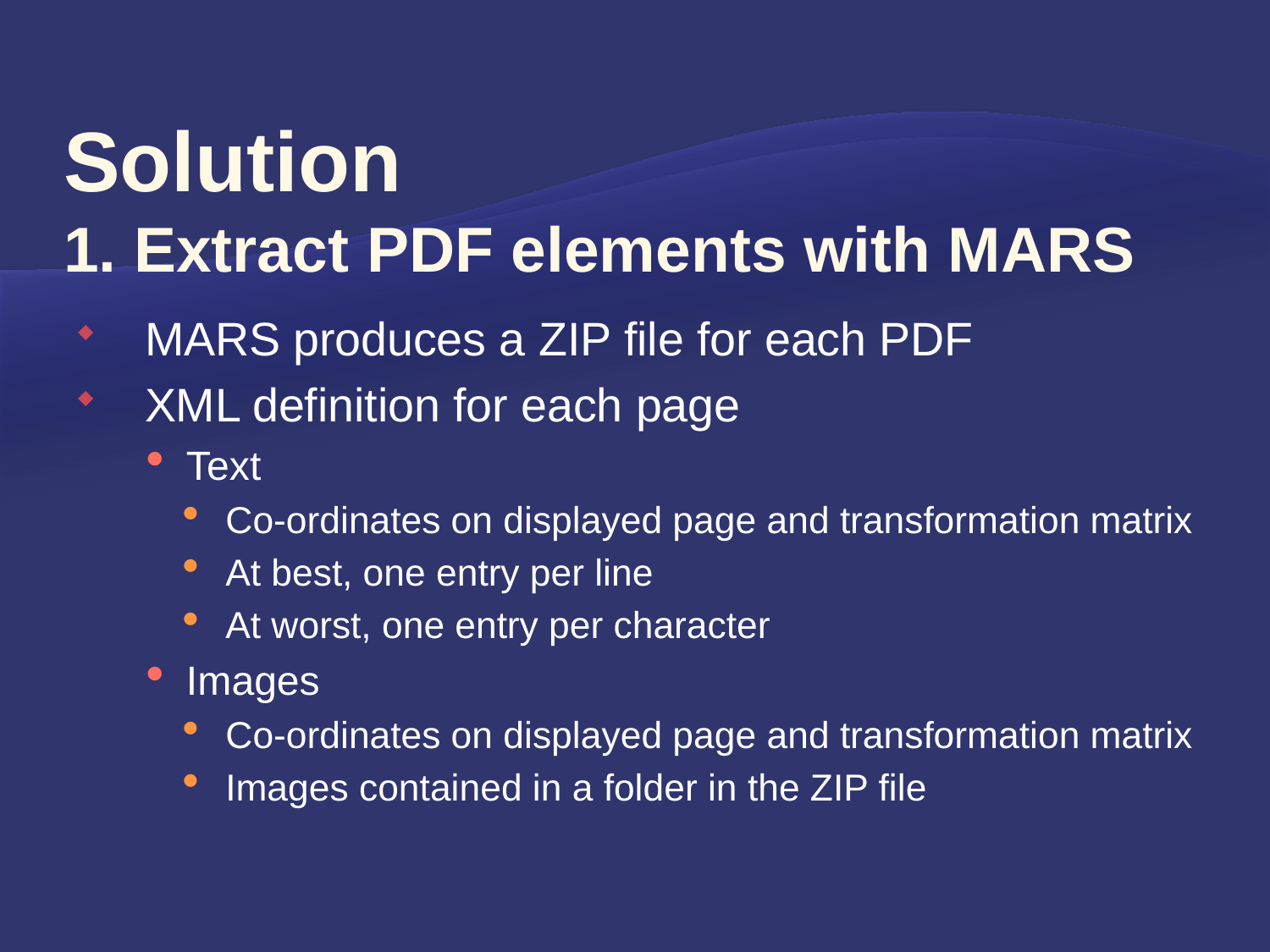

# Solution 1. Extract PDF elements with MARS
MARS produces a ZIP file for each PDF
XML definition for each page
Text
Co-ordinates on displayed page and transformation matrix
At best, one entry per line
At worst, one entry per character
Images
Co-ordinates on displayed page and transformation matrix
Images contained in a folder in the ZIP file